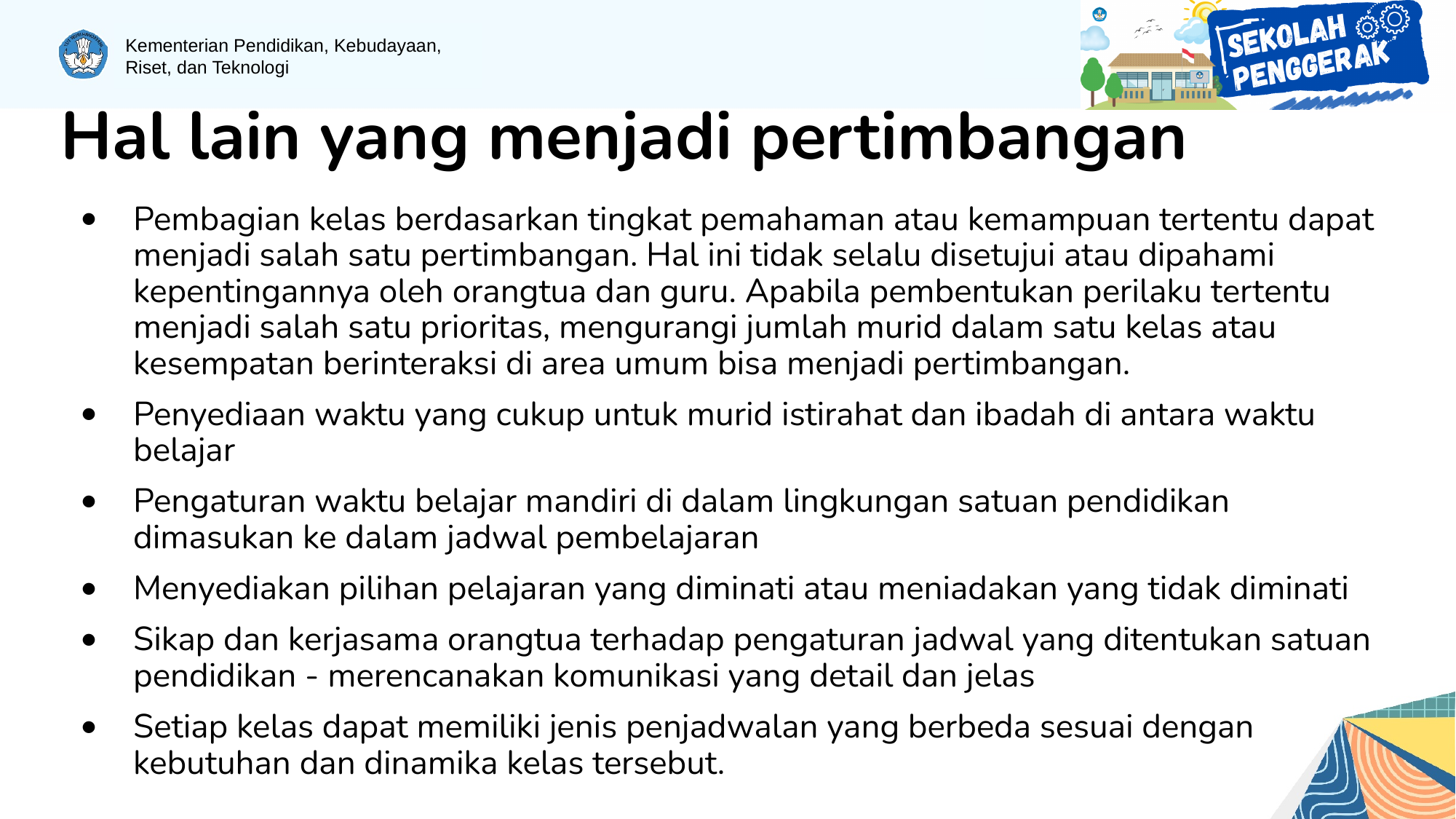

# Hal lain yang menjadi pertimbangan
Pembagian kelas berdasarkan tingkat pemahaman atau kemampuan tertentu dapat menjadi salah satu pertimbangan. Hal ini tidak selalu disetujui atau dipahami kepentingannya oleh orangtua dan guru. Apabila pembentukan perilaku tertentu menjadi salah satu prioritas, mengurangi jumlah murid dalam satu kelas atau kesempatan berinteraksi di area umum bisa menjadi pertimbangan.
Penyediaan waktu yang cukup untuk murid istirahat dan ibadah di antara waktu belajar
Pengaturan waktu belajar mandiri di dalam lingkungan satuan pendidikan dimasukan ke dalam jadwal pembelajaran
Menyediakan pilihan pelajaran yang diminati atau meniadakan yang tidak diminati
Sikap dan kerjasama orangtua terhadap pengaturan jadwal yang ditentukan satuan pendidikan - merencanakan komunikasi yang detail dan jelas
Setiap kelas dapat memiliki jenis penjadwalan yang berbeda sesuai dengan kebutuhan dan dinamika kelas tersebut.